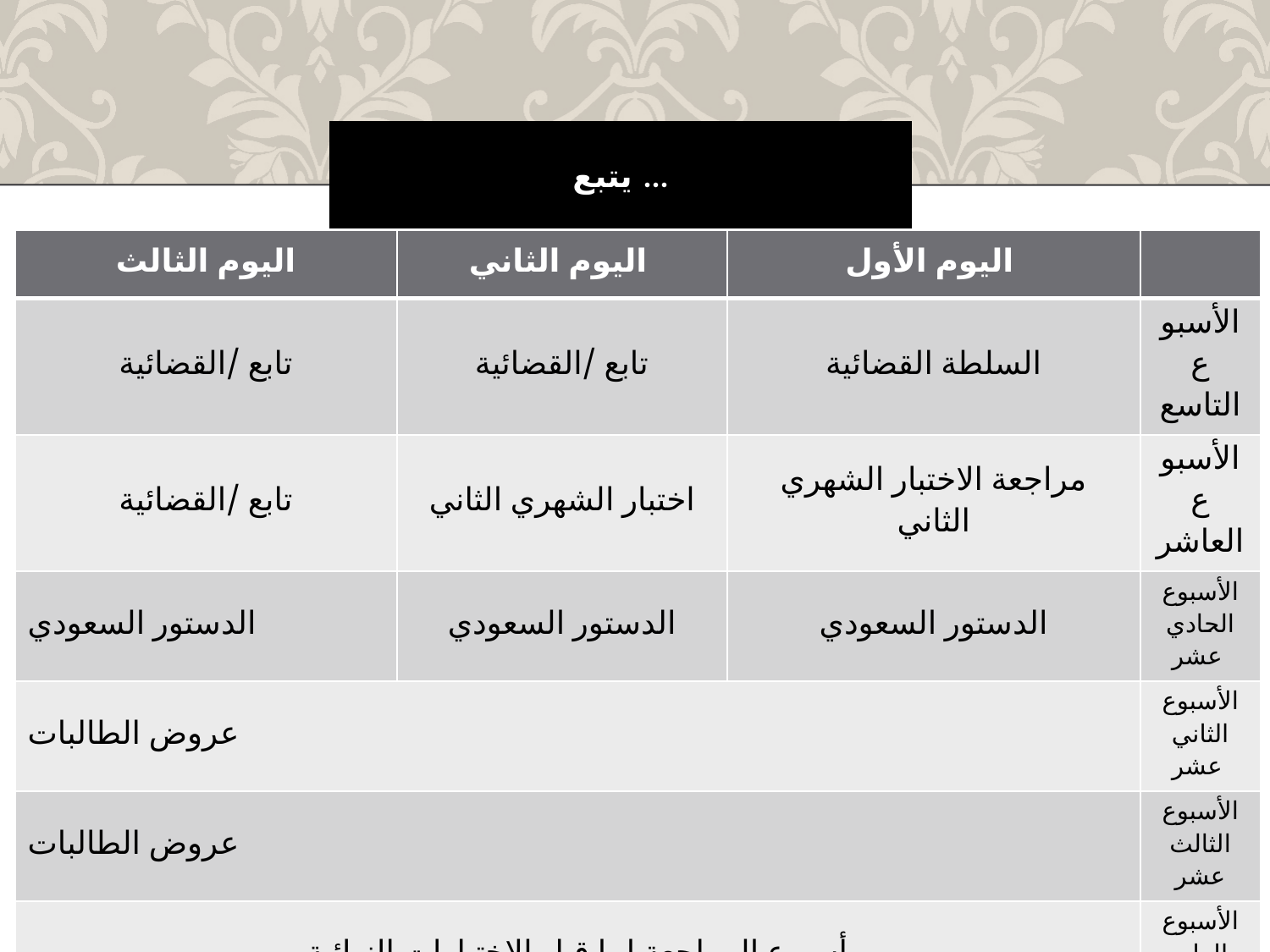

# يتبع ...
| اليوم الثالث | اليوم الثاني | اليوم الأول |  |
| --- | --- | --- | --- |
| تابع /القضائية | تابع /القضائية | السلطة القضائية | الأسبوع التاسع |
| تابع /القضائية | اختبار الشهري الثاني | مراجعة الاختبار الشهري الثاني | الأسبوع العاشر |
| الدستور السعودي | الدستور السعودي | الدستور السعودي | الأسبوع الحادي عشر |
| عروض الطالبات |  |  | الأسبوع الثاني عشر |
| عروض الطالبات |  |  | الأسبوع الثالث عشر |
| أسبوع المراجعة لما قبل الاختبارات النهائية |  |  | الأسبوع الرابع عشر |